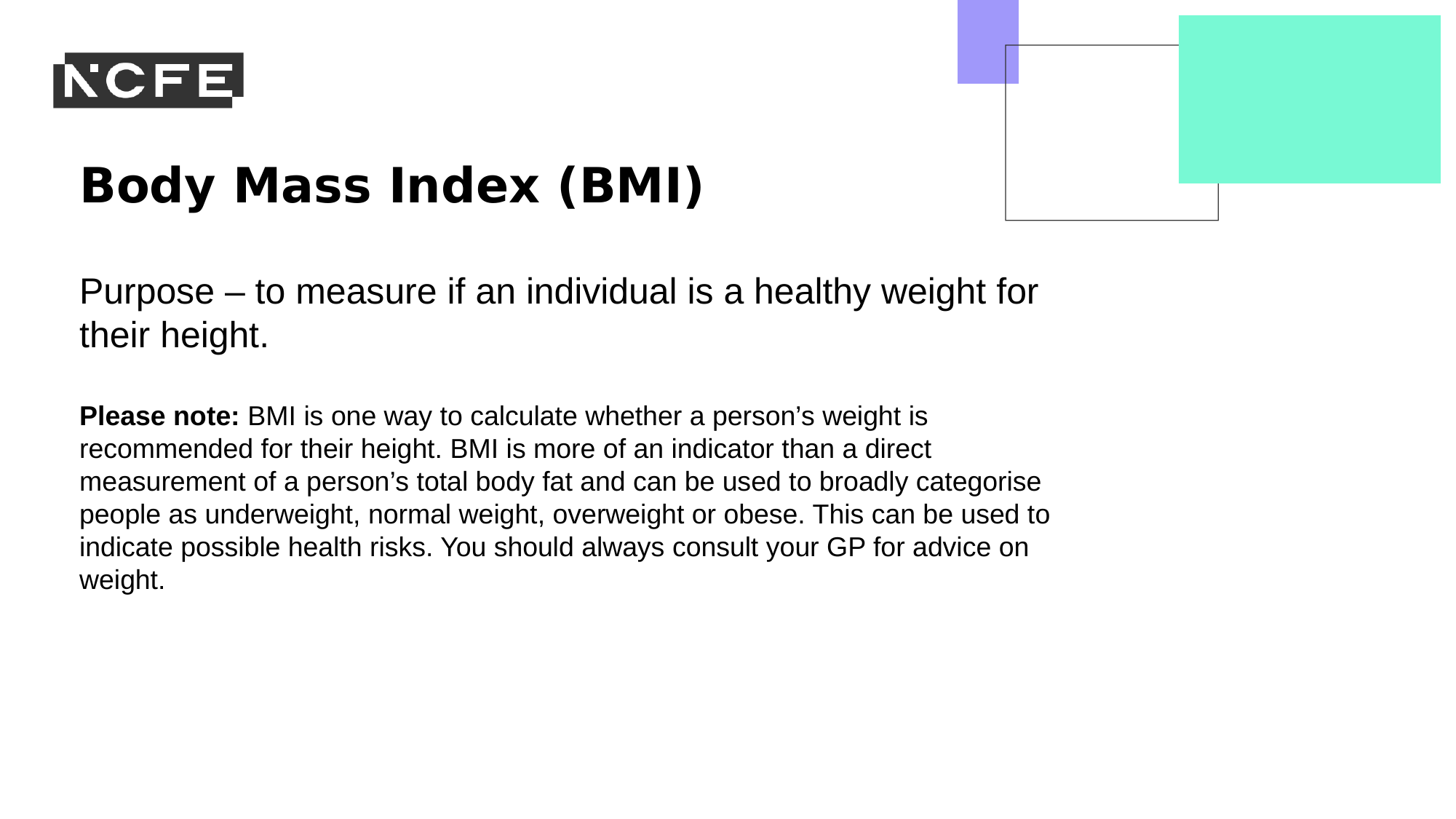

Body Mass Index (BMI)

Purpose – to measure if an individual is a healthy weight for their height.

Please note: BMI is one way to calculate whether a person’s weight is recommended for their height. BMI is more of an indicator than a direct measurement of a person’s total body fat and can be used to broadly categorise people as underweight, normal weight, overweight or obese. This can be used to indicate possible health risks. You should always consult your GP for advice on weight.